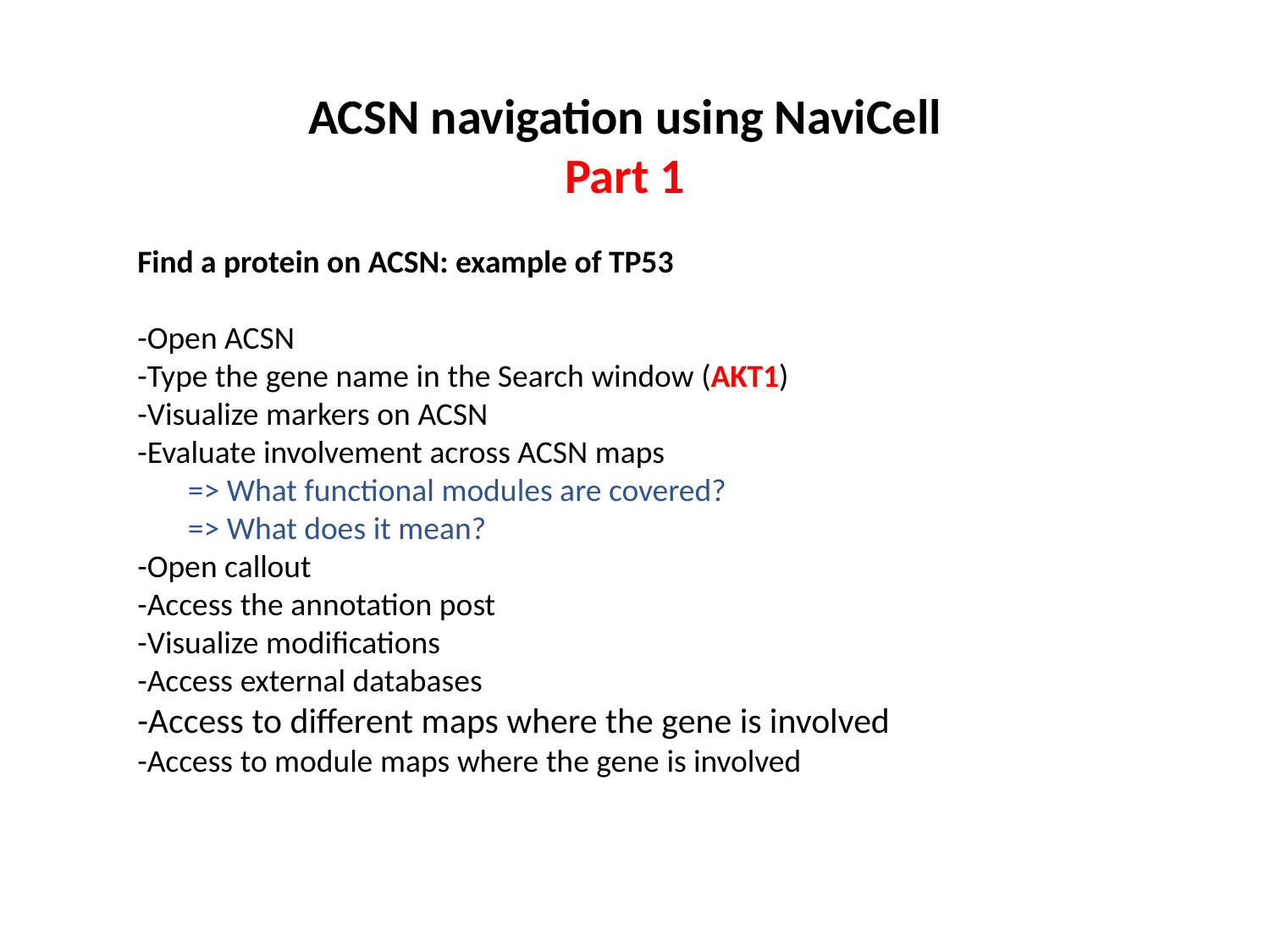

ACSN navigation using NaviCell
Part 1

Find a protein on ACSN: example of TP53

-Open ACSN
-Type the gene name in the Search window (AKT1)
-Visualize markers on ACSN
-Evaluate involvement across ACSN maps
       => What functional modules are covered?
       => What does it mean?
-Open callout
-Access the annotation post
-Visualize modifications
-Access external databases
-Access to different maps where the gene is involved
-Access to module maps where the gene is involved